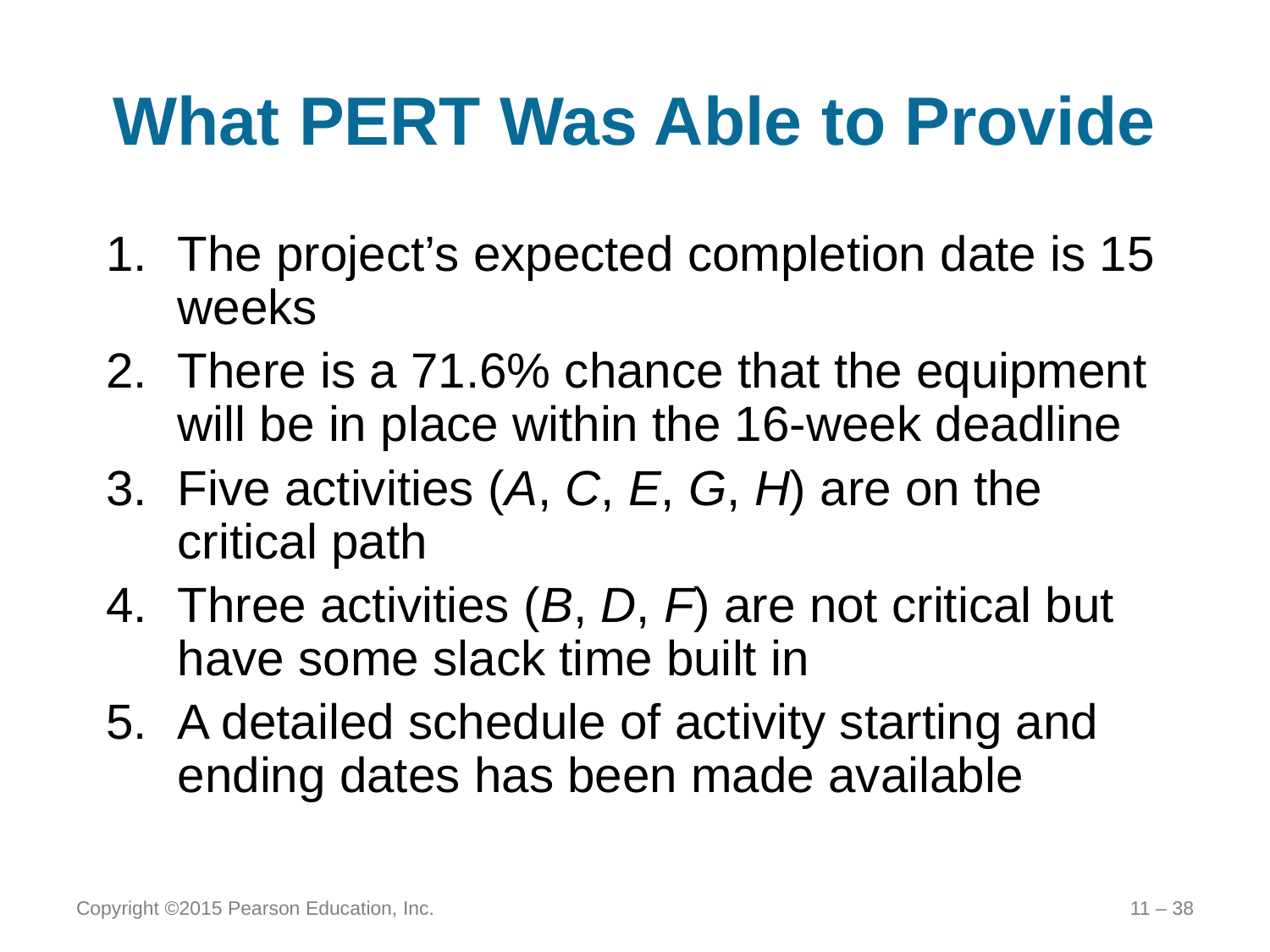

# What PERT Was Able to Provide
The project’s expected completion date is 15 weeks
There is a 71.6% chance that the equipment will be in place within the 16-week deadline
Five activities (A, C, E, G, H) are on the critical path
Three activities (B, D, F) are not critical but have some slack time built in
A detailed schedule of activity starting and ending dates has been made available
Copyright ©2015 Pearson Education, Inc.
11 – 38